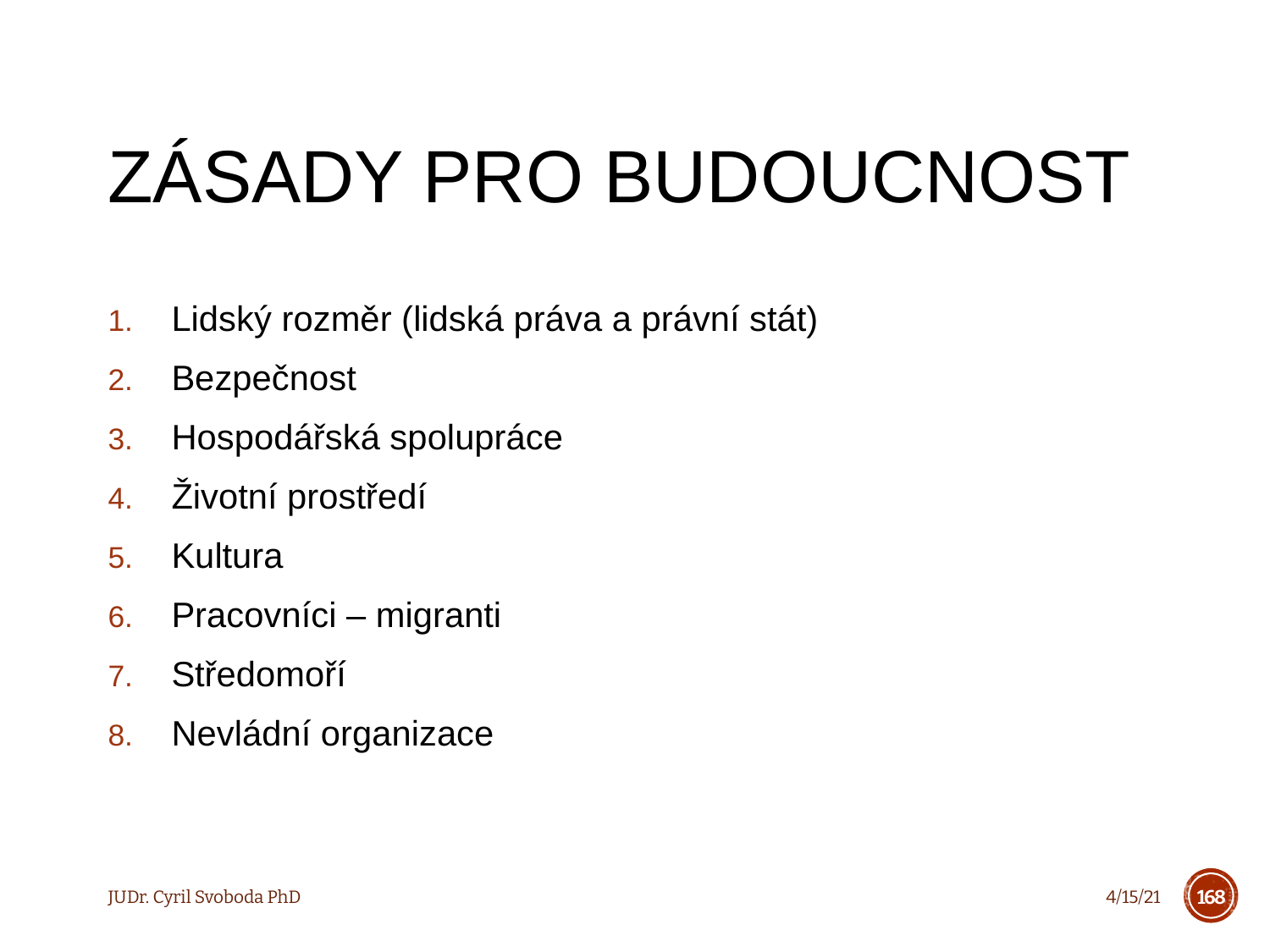

# Zásady pro budoucnost
Lidský rozměr (lidská práva a právní stát)
Bezpečnost
Hospodářská spolupráce
Životní prostředí
Kultura
Pracovníci – migranti
Středomoří
Nevládní organizace
JUDr. Cyril Svoboda PhD
4/15/21
168